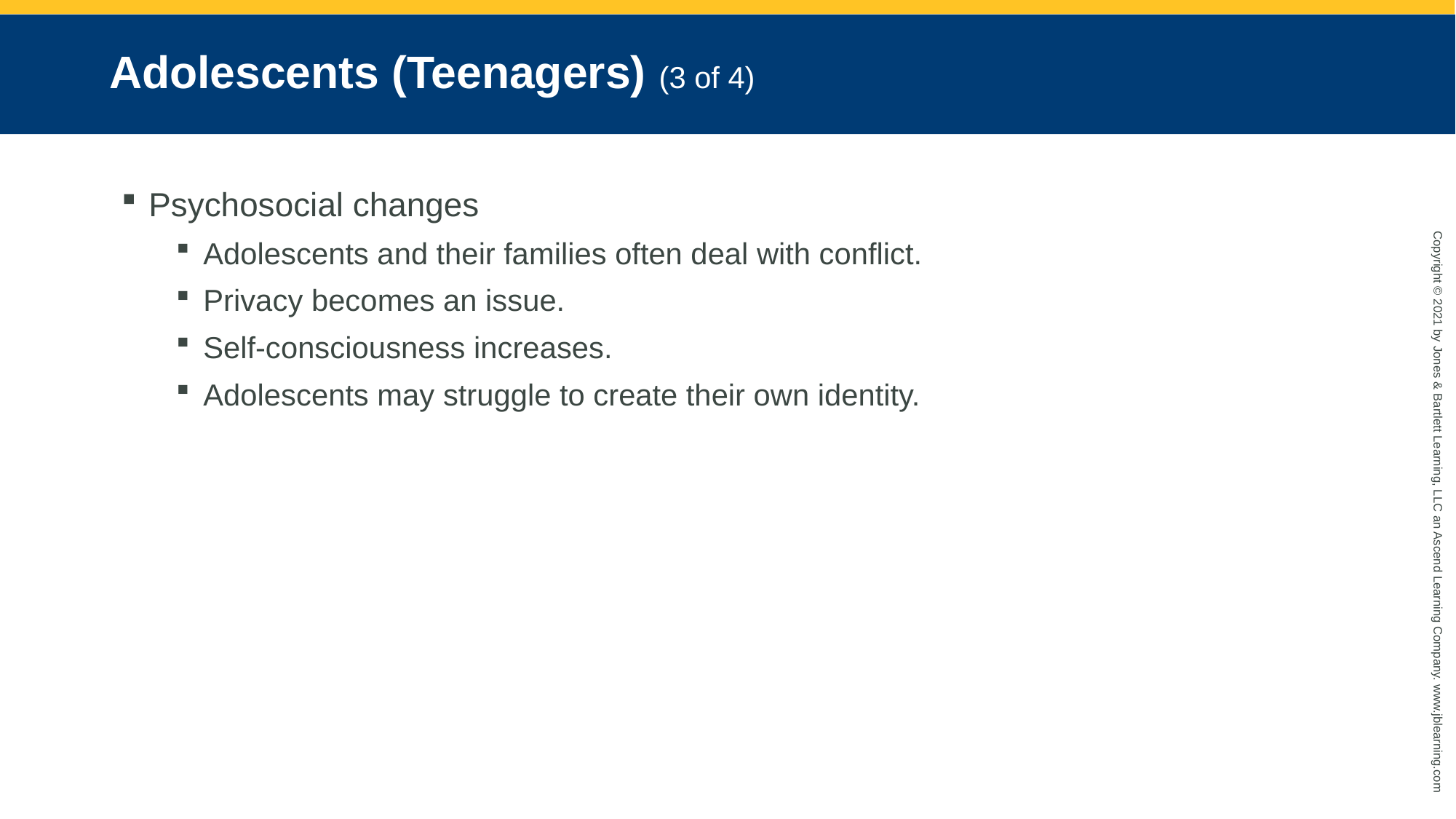

# Adolescents (Teenagers) (3 of 4)
Psychosocial changes
Adolescents and their families often deal with conflict.
Privacy becomes an issue.
Self-consciousness increases.
Adolescents may struggle to create their own identity.